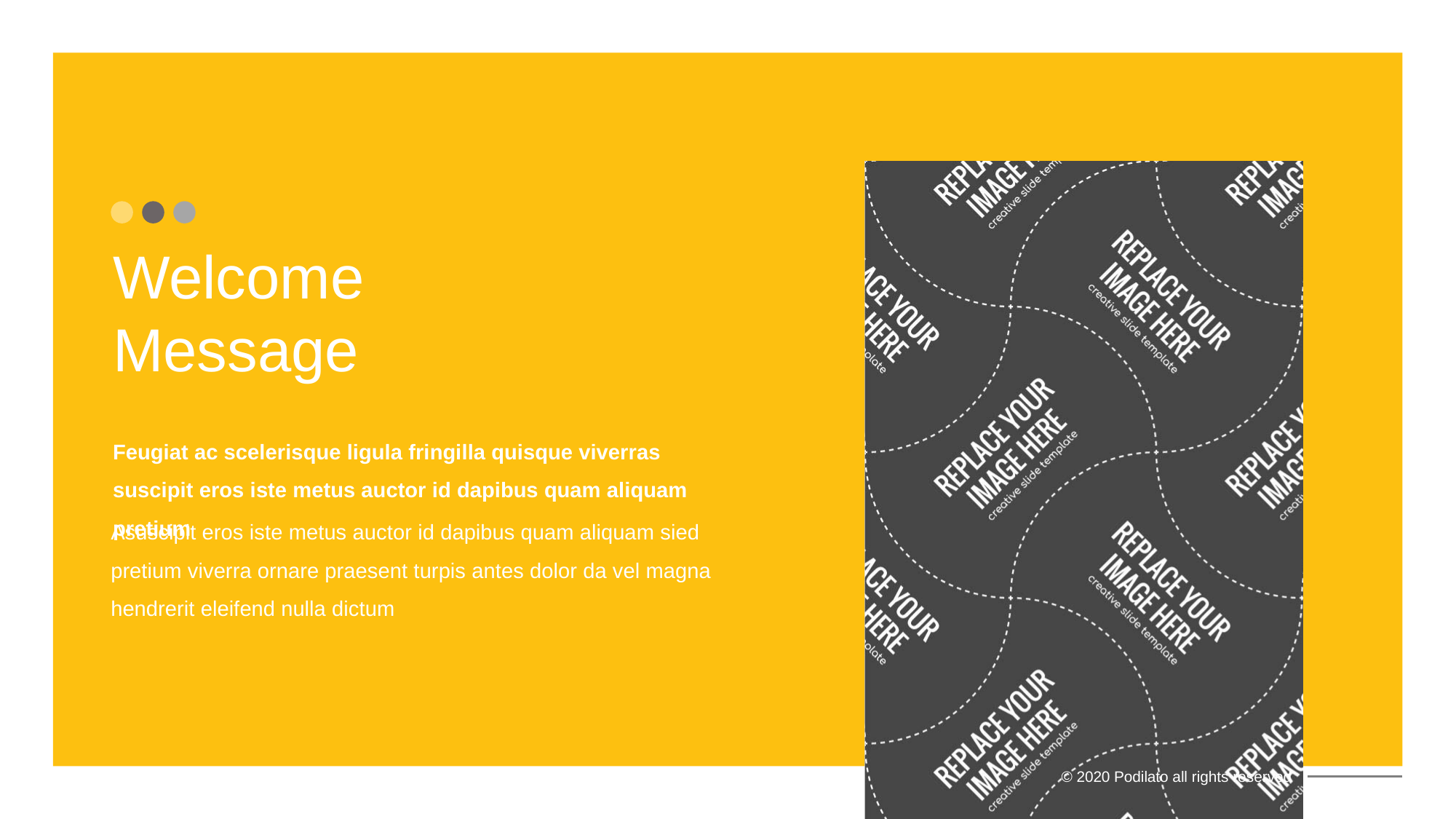

Welcome Message
Feugiat ac scelerisque ligula fringilla quisque viverras suscipit eros iste metus auctor id dapibus quam aliquam pretium
Asuscipit eros iste metus auctor id dapibus quam aliquam sied pretium viverra ornare praesent turpis antes dolor da vel magna hendrerit eleifend nulla dictum
© 2020 Podilato all rights reserved